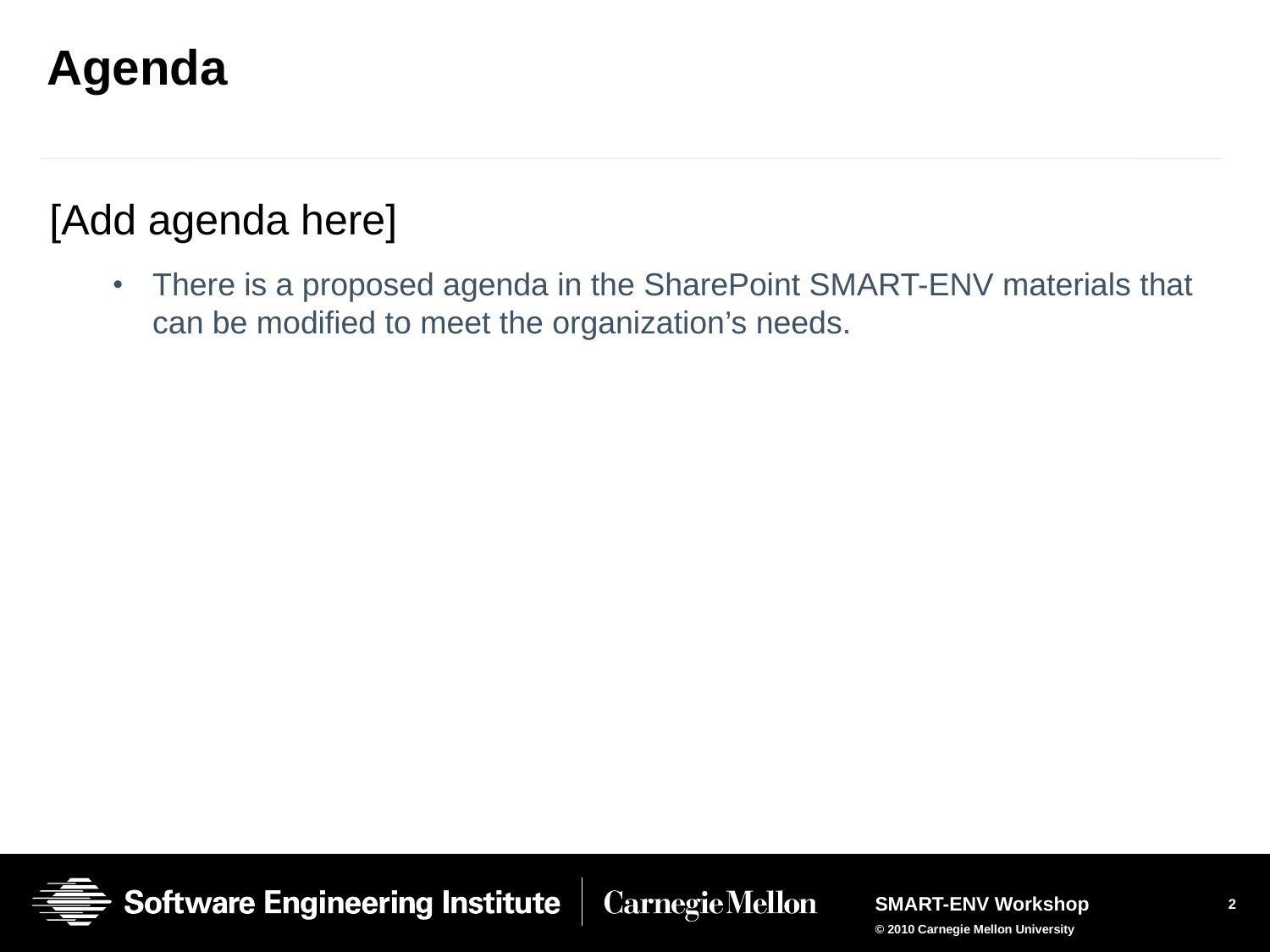

# Agenda
[Add agenda here]
There is a proposed agenda in the SharePoint SMART-ENV materials that can be modified to meet the organization’s needs.